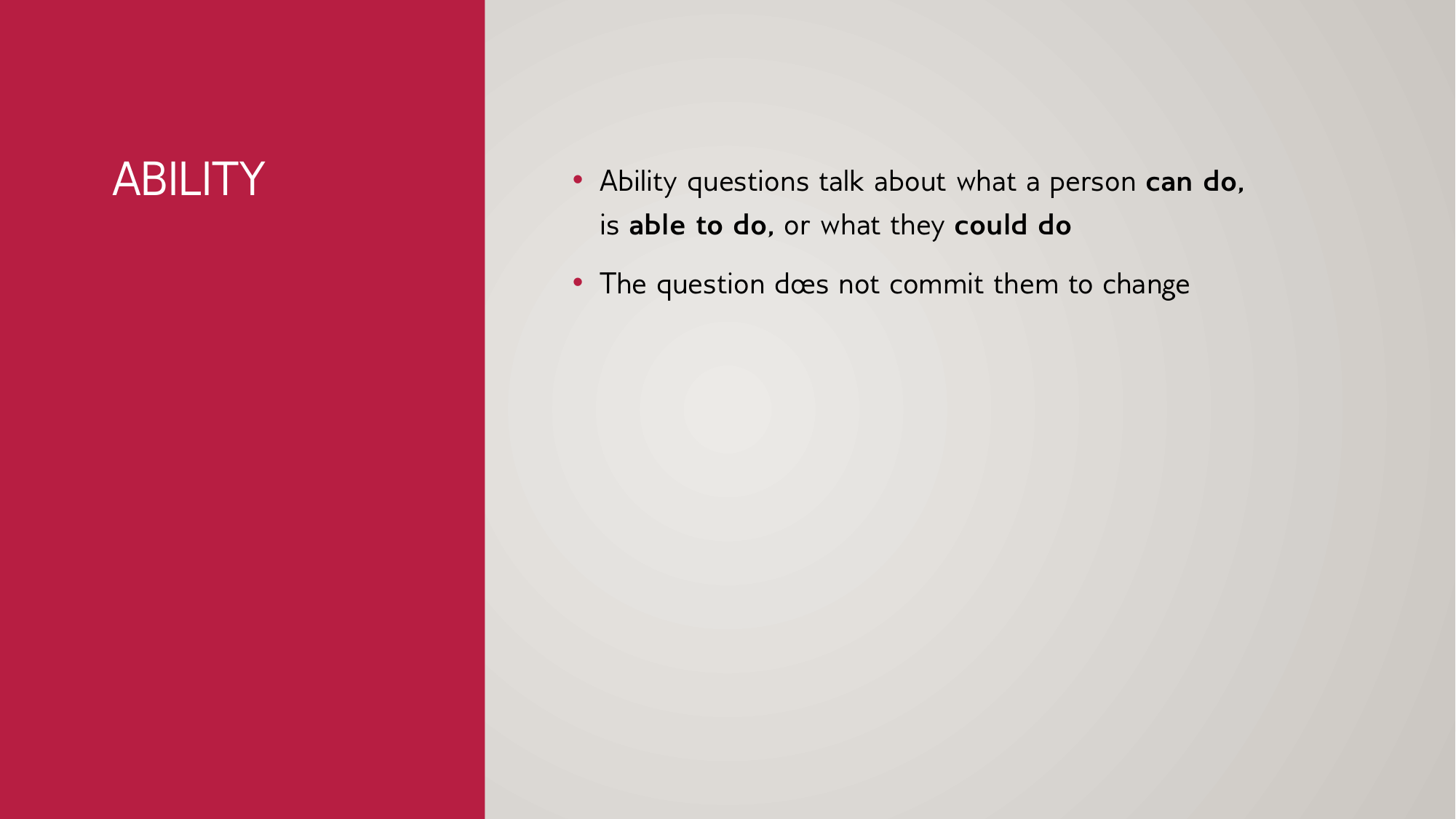

# ABILITY
Ability questions talk about what a person can do, is able to do, or what they could do
The question does not commit them to change